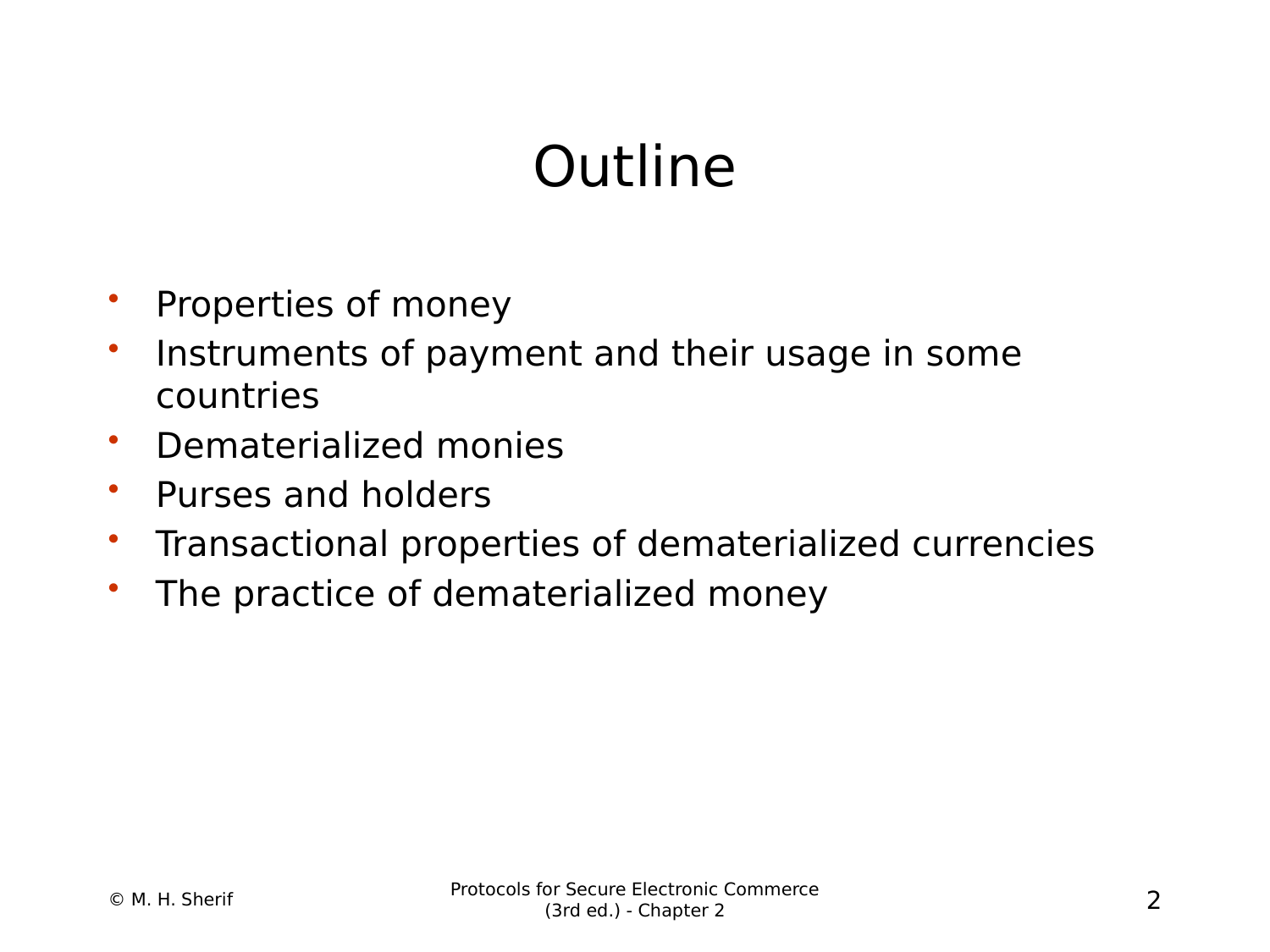

# Outline
Properties of money
Instruments of payment and their usage in some countries
Dematerialized monies
Purses and holders
Transactional properties of dematerialized currencies
The practice of dematerialized money
© M. H. Sherif
Protocols for Secure Electronic Commerce (3rd ed.) - Chapter 2
2